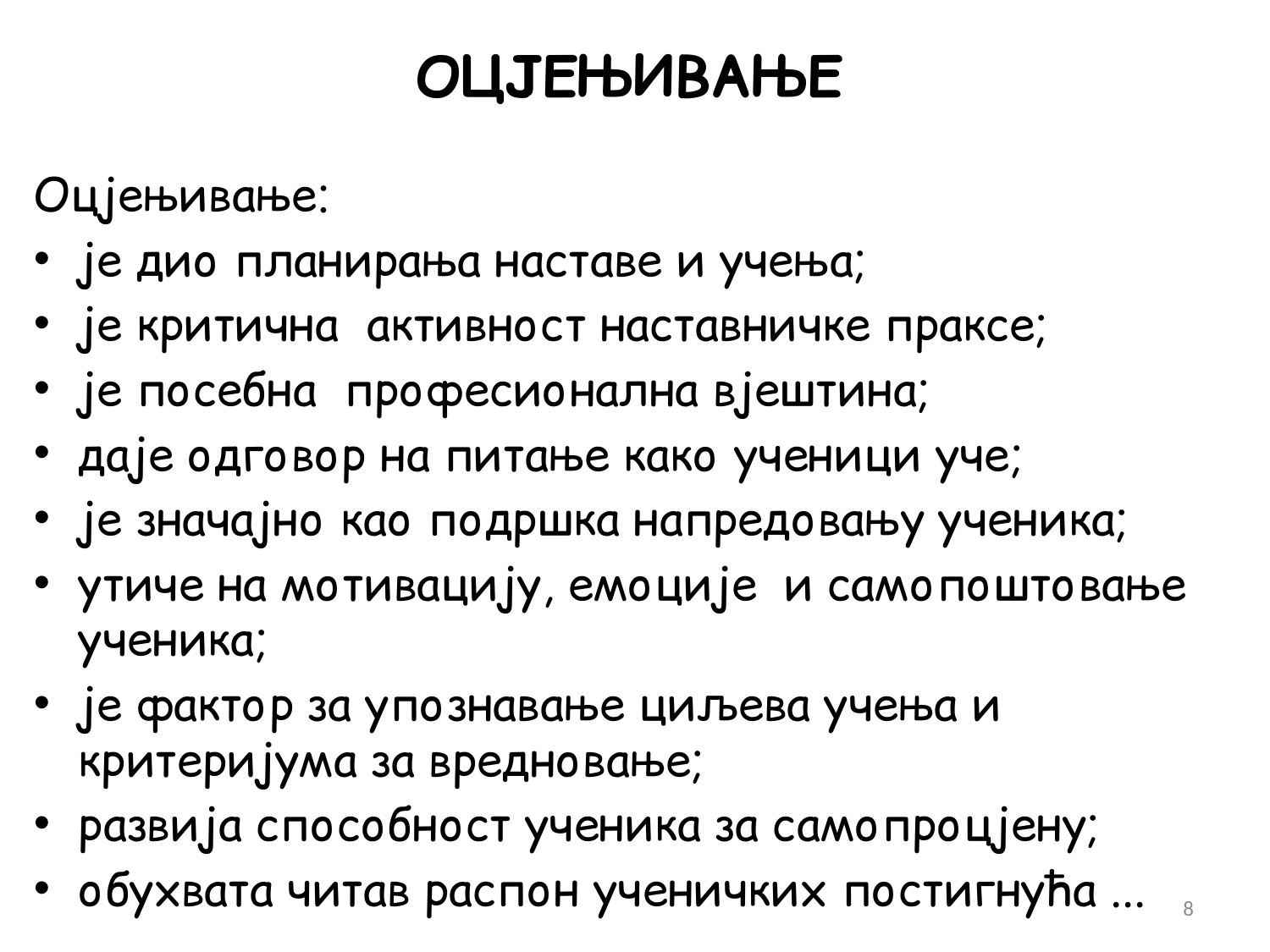

# ОЦЈЕЊИВАЊЕ
Оцјењивање:
је дио планирања наставе и учења;
је критична  активност наставничке праксе;
је посебна  професионална вјештина;
даје одговор на питање како ученици уче;
је значајно као подршка напредовању ученика;
утиче на мотивацију, емоције  и самопоштовање ученика;
је фактор за упознавање циљева учења и критеријума за вредновање;
развија способност ученика за самопроцјену;
обухвата читав распон ученичких постигнућа ...
8